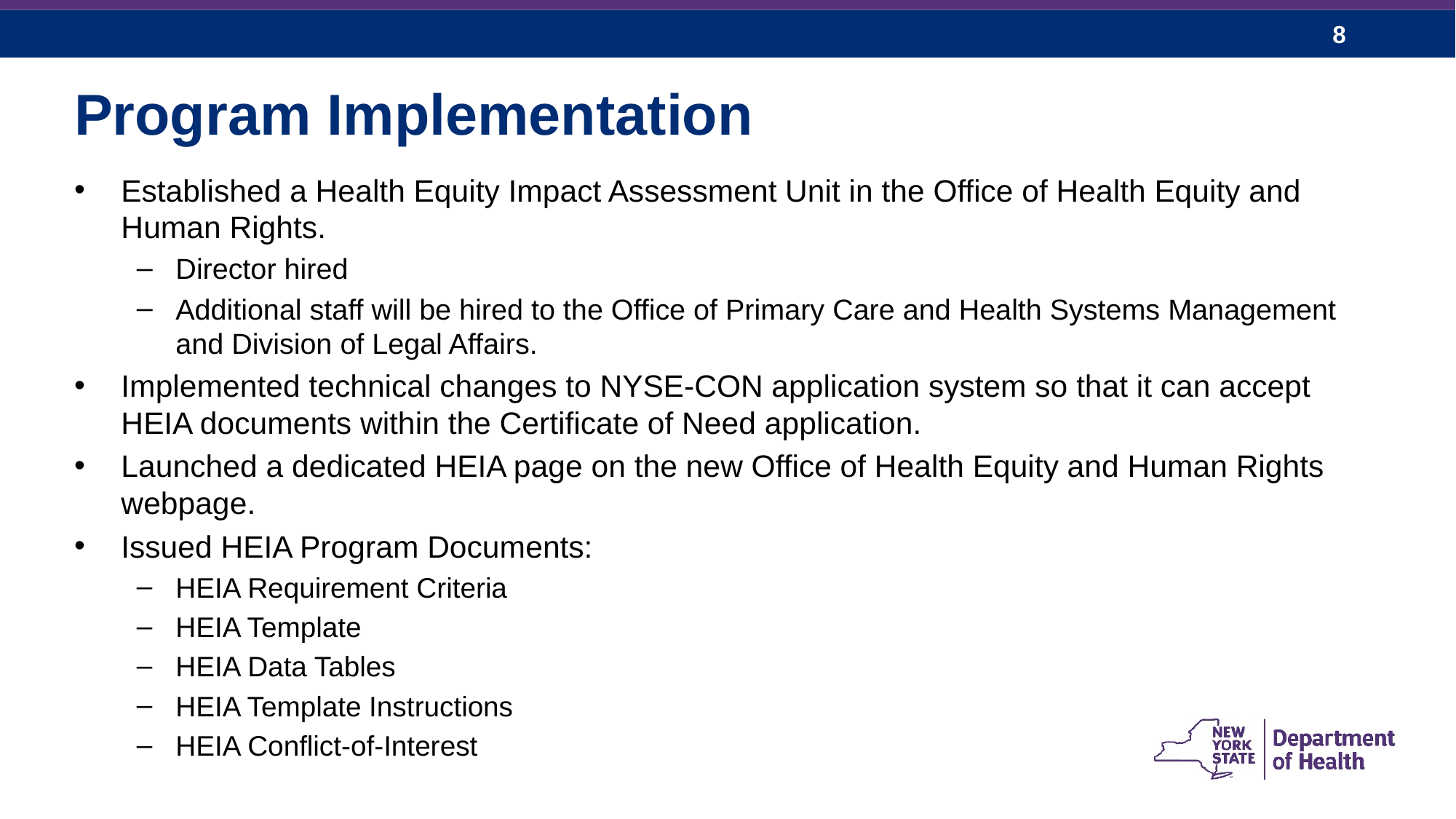

# Program Implementation
Established a Health Equity Impact Assessment Unit in the Office of Health Equity and Human Rights.
Director hired
Additional staff will be hired to the Office of Primary Care and Health Systems Management and Division of Legal Affairs.
Implemented technical changes to NYSE-CON application system so that it can accept HEIA documents within the Certificate of Need application.
Launched a dedicated HEIA page on the new Office of Health Equity and Human Rights webpage.
Issued HEIA Program Documents:
HEIA Requirement Criteria
HEIA Template
HEIA Data Tables
HEIA Template Instructions
HEIA Conflict-of-Interest